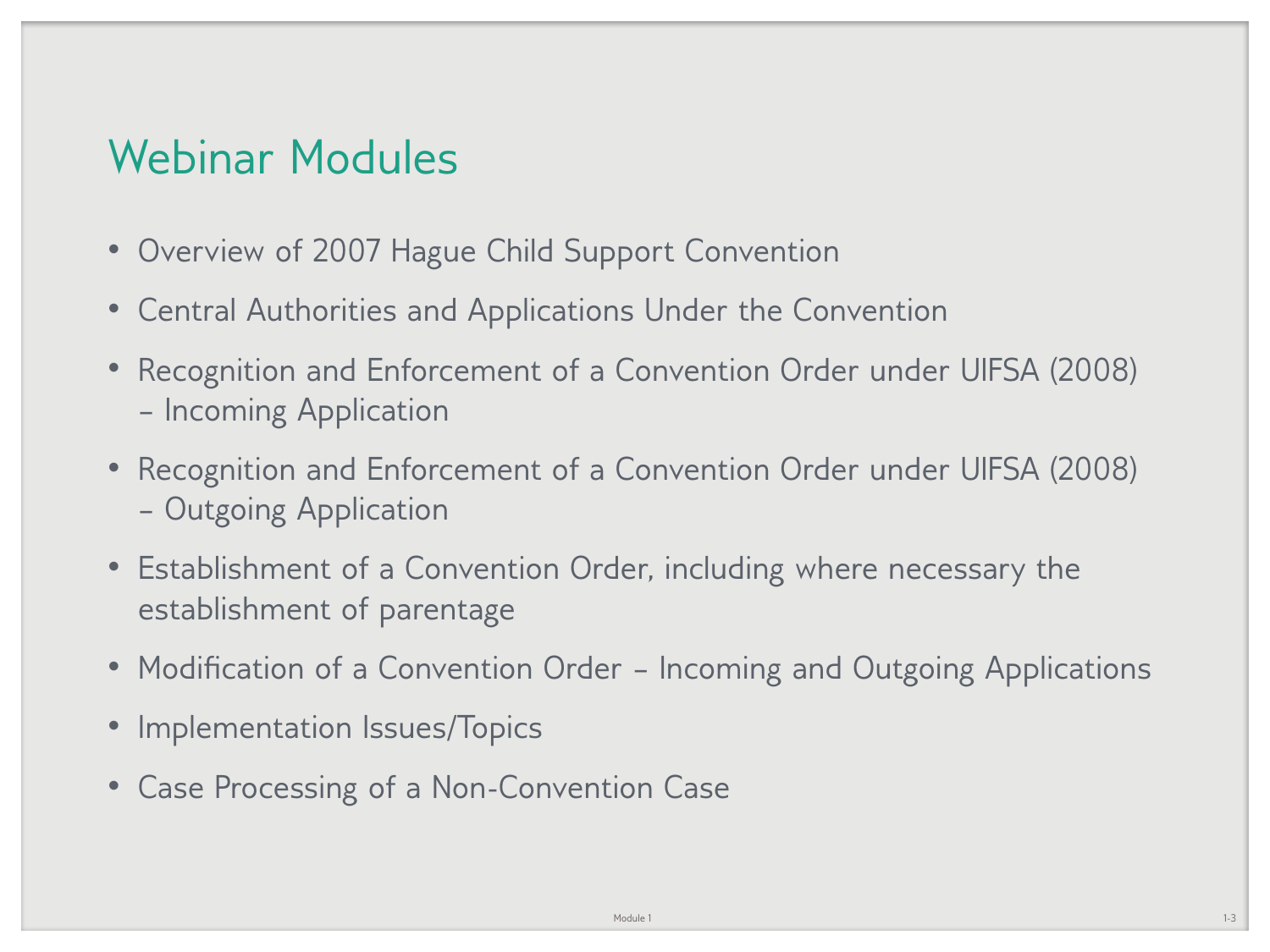

# Webinar Modules
Overview of 2007 Hague Child Support Convention
Central Authorities and Applications Under the Convention
Recognition and Enforcement of a Convention Order under UIFSA (2008) – Incoming Application
Recognition and Enforcement of a Convention Order under UIFSA (2008) – Outgoing Application
Establishment of a Convention Order, including where necessary the establishment of parentage
Modification of a Convention Order – Incoming and Outgoing Applications
Implementation Issues/Topics
Case Processing of a Non-Convention Case
Module 1
1-3